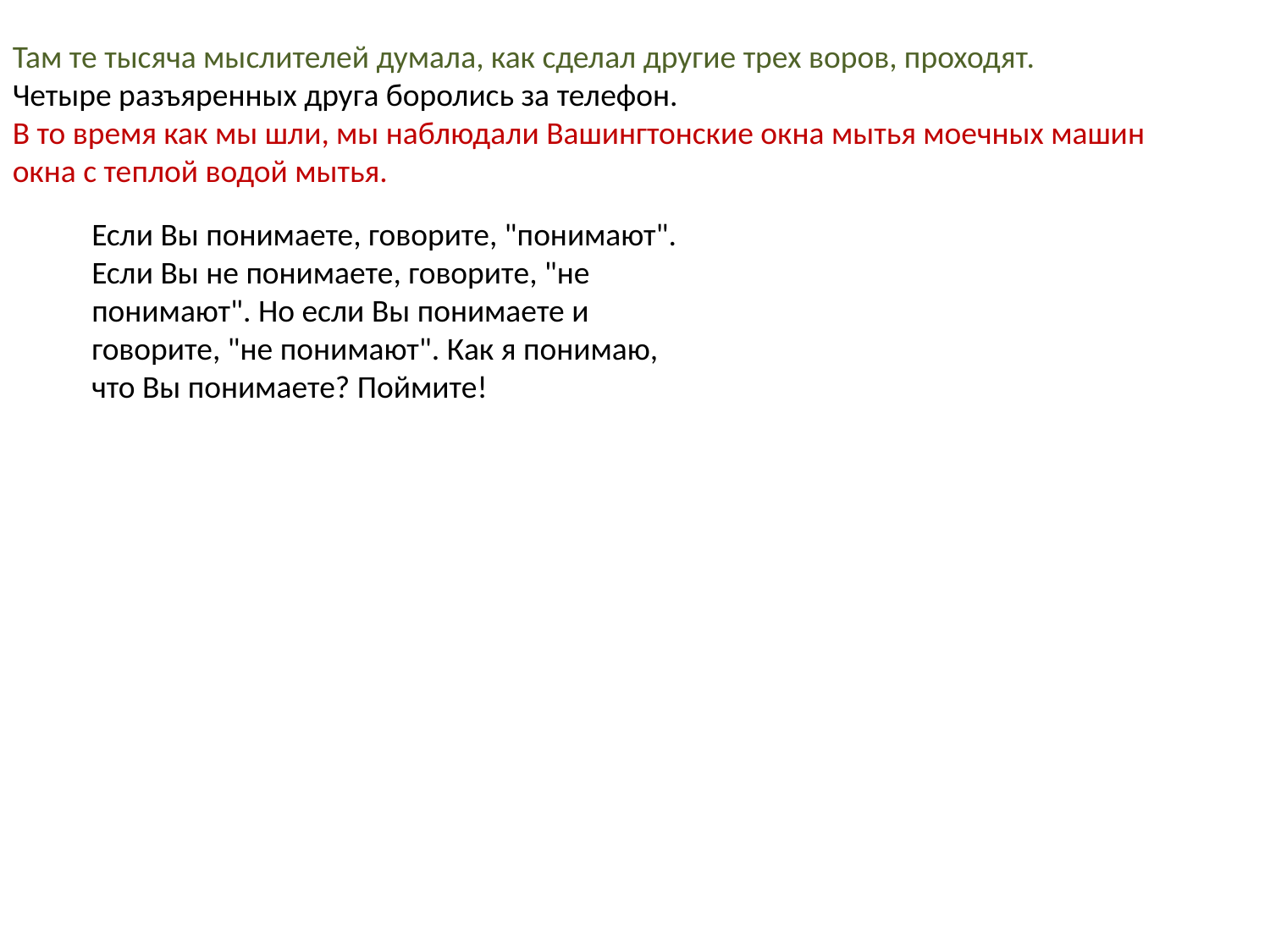

Там те тысяча мыслителей думала, как сделал другие трех воров, проходят.
Четыре разъяренных друга боролись за телефон.
В то время как мы шли, мы наблюдали Вашингтонские окна мытья моечных машин окна с теплой водой мытья.
Если Вы понимаете, говорите, "понимают". Если Вы не понимаете, говорите, "не понимают". Но если Вы понимаете и говорите, "не понимают". Как я понимаю, что Вы понимаете? Поймите!